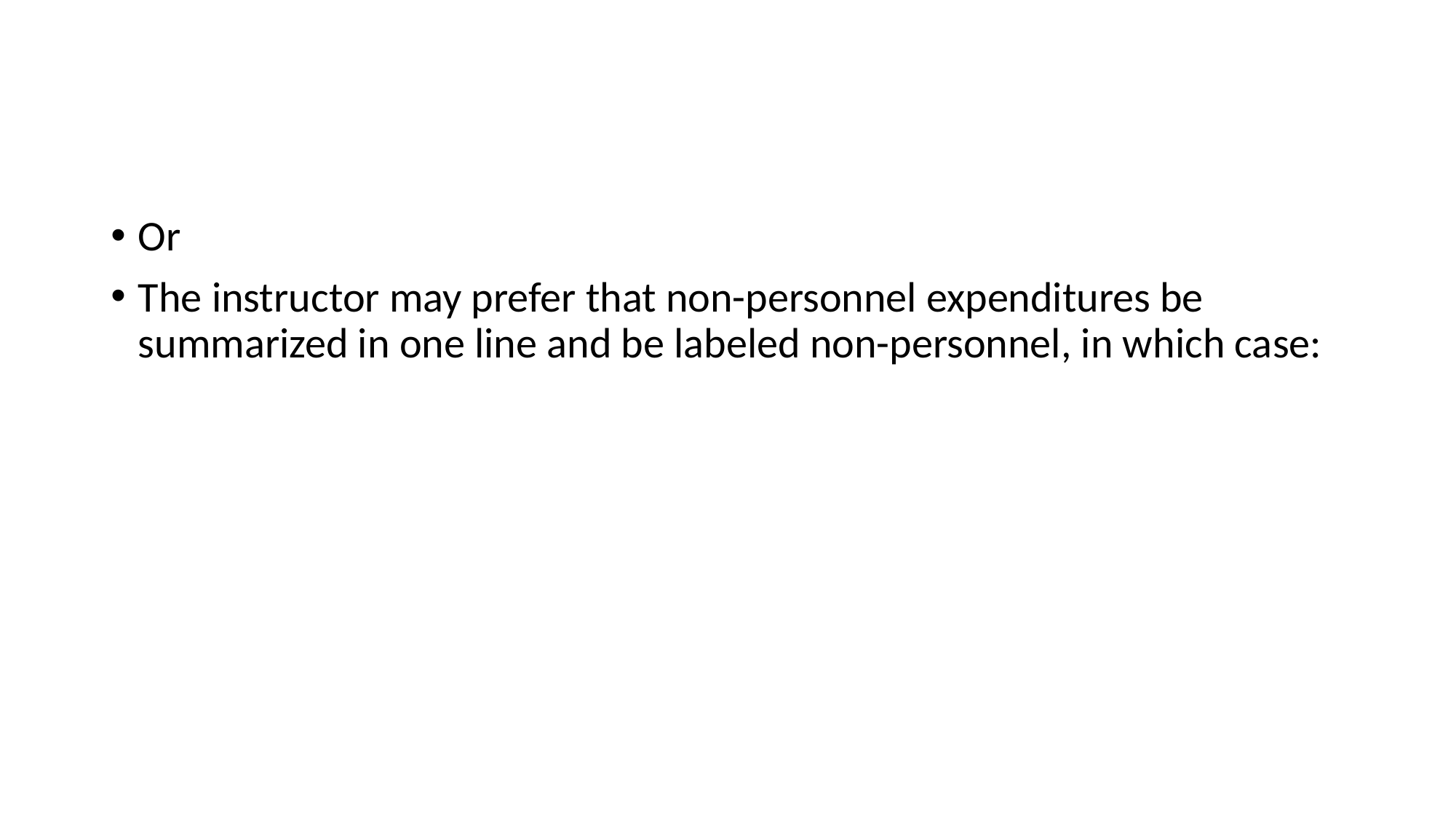

Or
The instructor may prefer that non-personnel expenditures be summarized in one line and be labeled non-personnel, in which case: